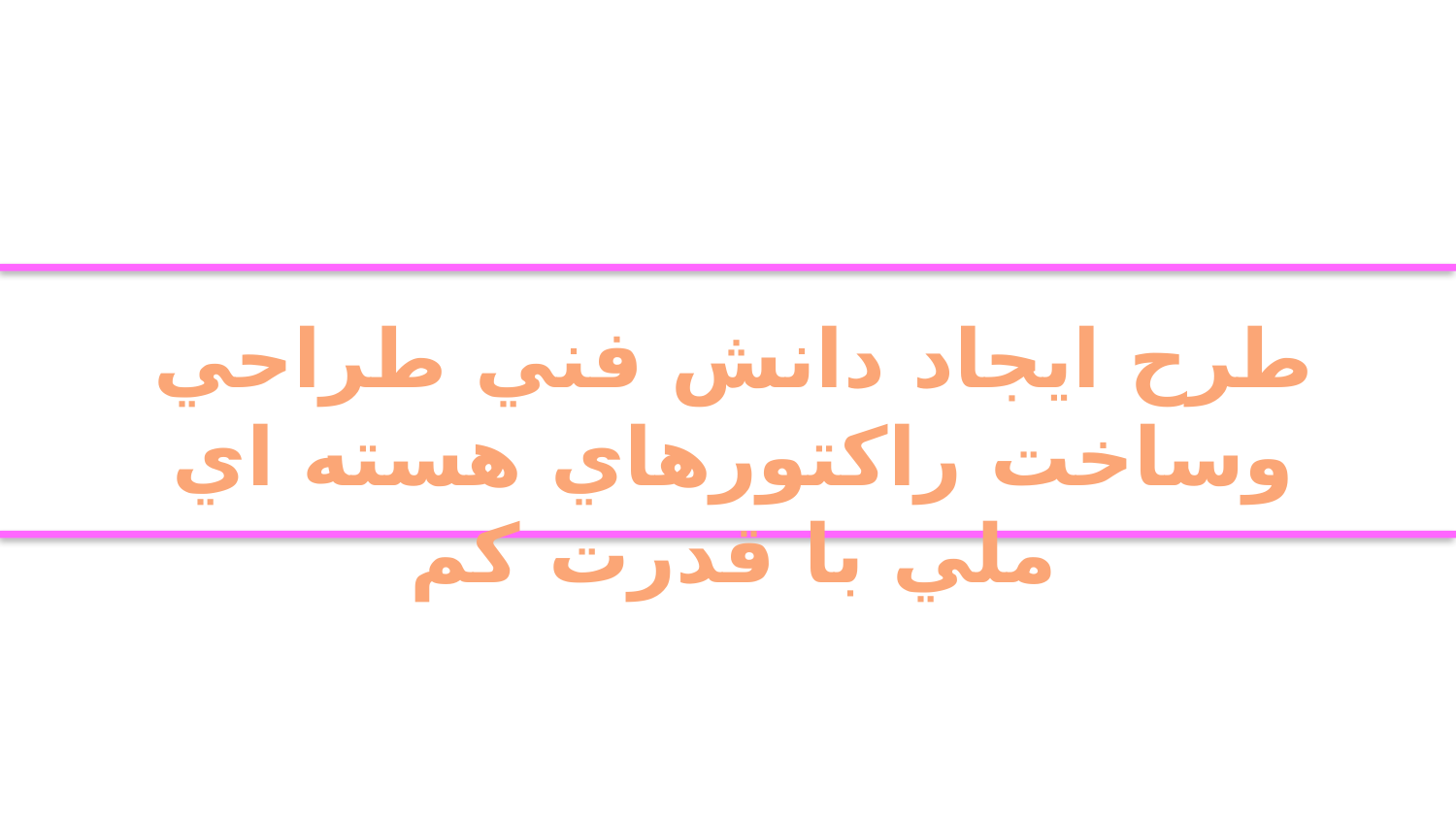

طرح ايجاد دانش فني طراحي وساخت راكتورهاي هسته اي ملي با قدرت كم